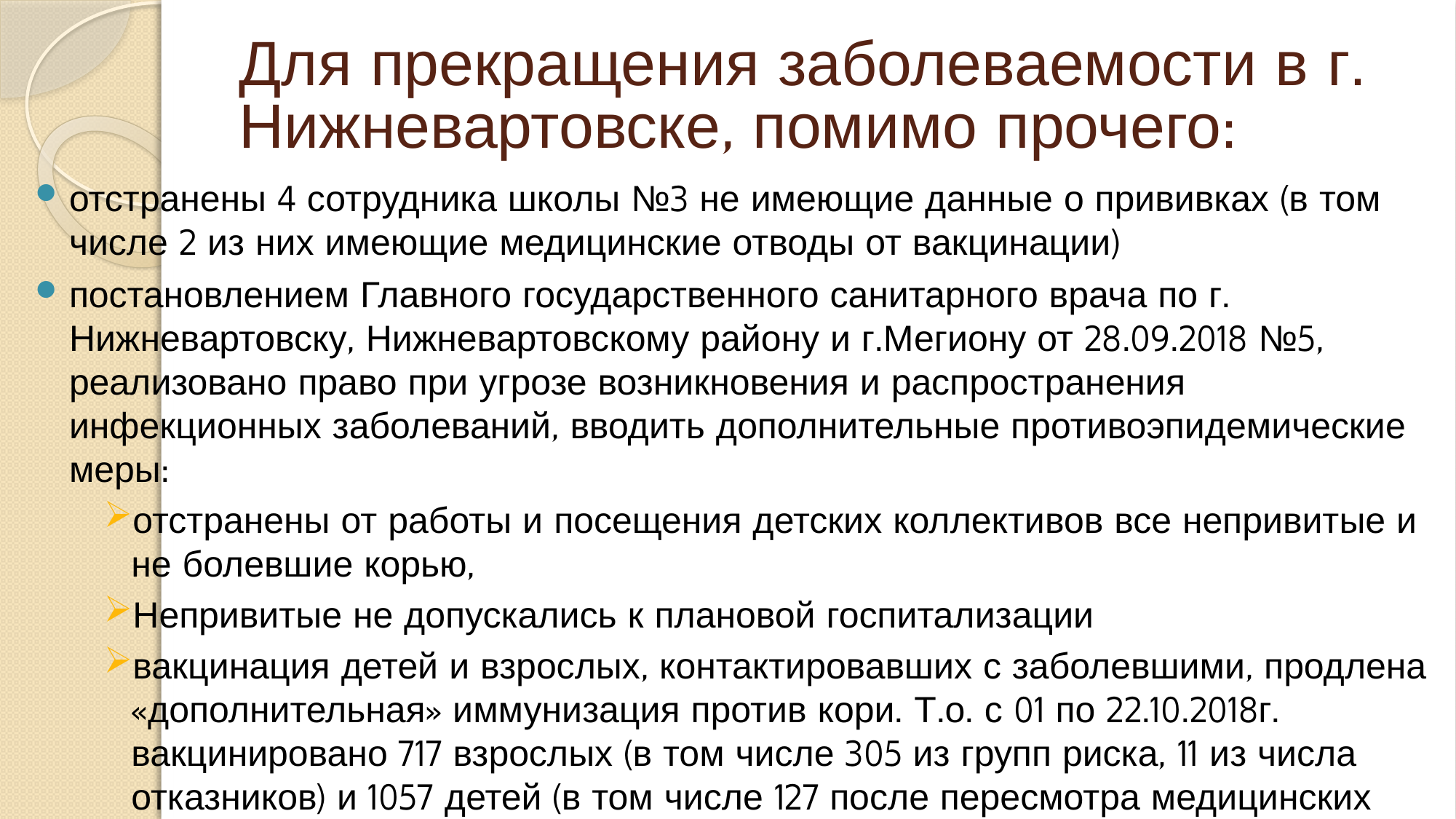

# Для прекращения заболеваемости в г. Нижневартовске, помимо прочего:
отстранены 4 сотрудника школы №3 не имеющие данные о прививках (в том числе 2 из них имеющие медицинские отводы от вакцинации)
постановлением Главного государственного санитарного врача по г. Нижневартовску, Нижневартовскому району и г.Мегиону от 28.09.2018 №5, реализовано право при угрозе возникновения и распространения инфекционных заболеваний, вводить дополнительные противоэпидемические меры:
отстранены от работы и посещения детских коллективов все непривитые и не болевшие корью,
Непривитые не допускались к плановой госпитализации
вакцинация детей и взрослых, контактировавших с заболевшими, продлена «дополнительная» иммунизация против кори. Т.о. с 01 по 22.10.2018г. вакцинировано 717 взрослых (в том числе 305 из групп риска, 11 из числа отказников) и 1057 детей (в том числе 127 после пересмотра медицинских отводов и 863 из числа отказников)
и т.п.